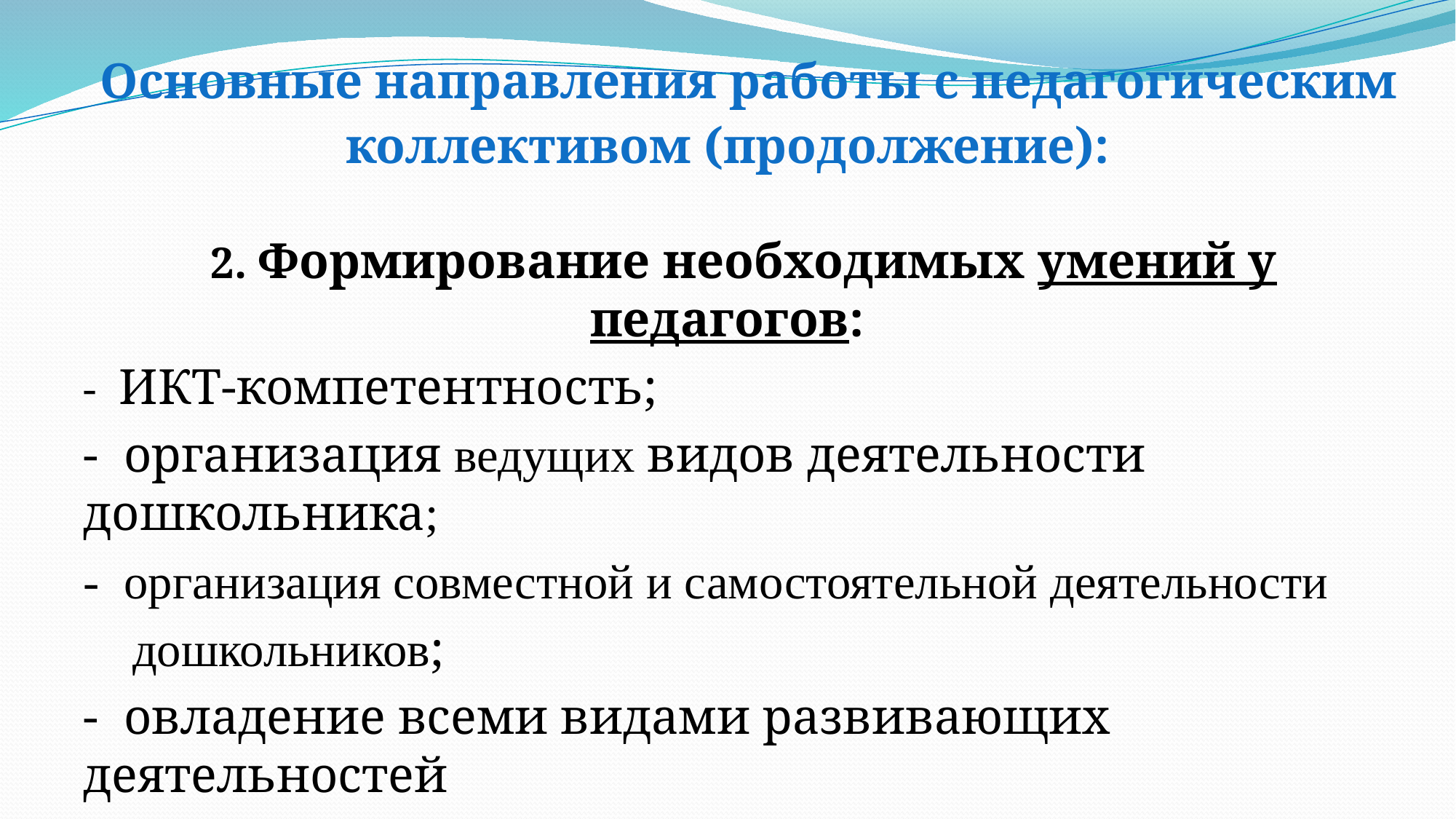

# Основные направления работы с педагогическим коллективом (продолжение):
2. Формирование необходимых умений у педагогов:
-  ИКТ-компетентность;
-  организация ведущих видов деятельности дошкольника;
-  организация совместной и самостоятельной деятельности
    дошкольников;
-  овладение всеми видами развивающих деятельностей
    дошкольника.